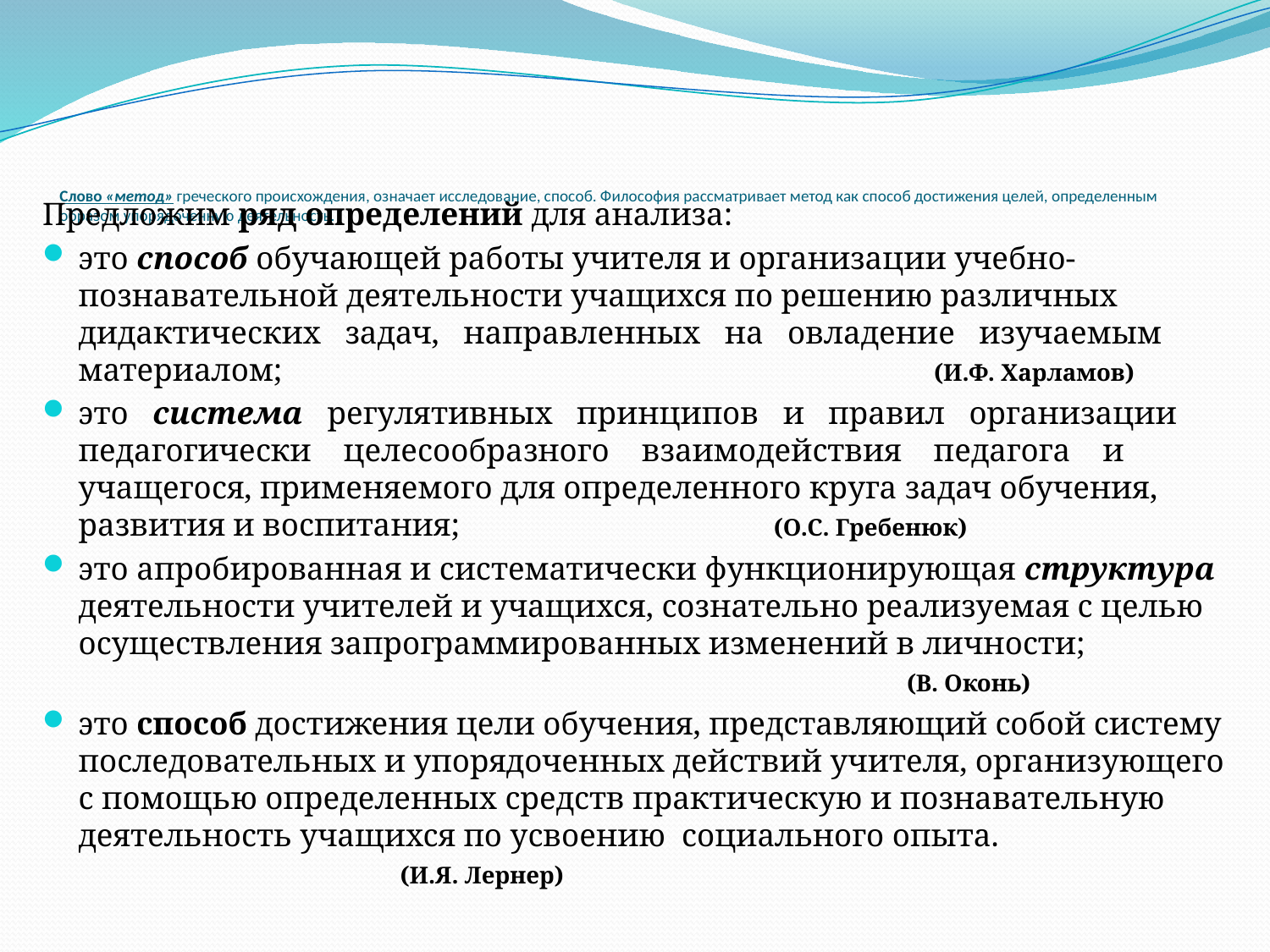

# Слово «метод» греческого происхождения, означает исследование, способ. Философия рассматривает метод как способ достижения целей, определенным образом упорядоченную деятель­ность.
Предложим ряд определений для анализа:
это способ обучающей работы учителя и организации учебно-познавательной деятельности учащихся по решению различных
дидактических   задач,   направленных   на   овладение   изучаемым
материалом;                                                                                 (И.Ф. Харламов)
это   система   регулятивных   принципов   и   правил   организации
педагогически    целесообразного    взаимодействия    педагога    и учащегося, применяемого для определенного круга задач обучения, развития и воспитания;                                       (О.С. Гребенюк)
это апробированная и систематически функционирующая структура деятельности учителей и учащихся, сознательно реализуемая с целью осуществления запрограммированных изменений в личности;
                                                                                                       (В. Оконь)
это способ достижения цели обучения, представляющий собой систему последовательных и упорядоченных действий учителя, организующего с помощью определенных средств практическую и познавательную деятельность учащихся по усвоению  социального опыта.                                                                     (И.Я. Лернер)